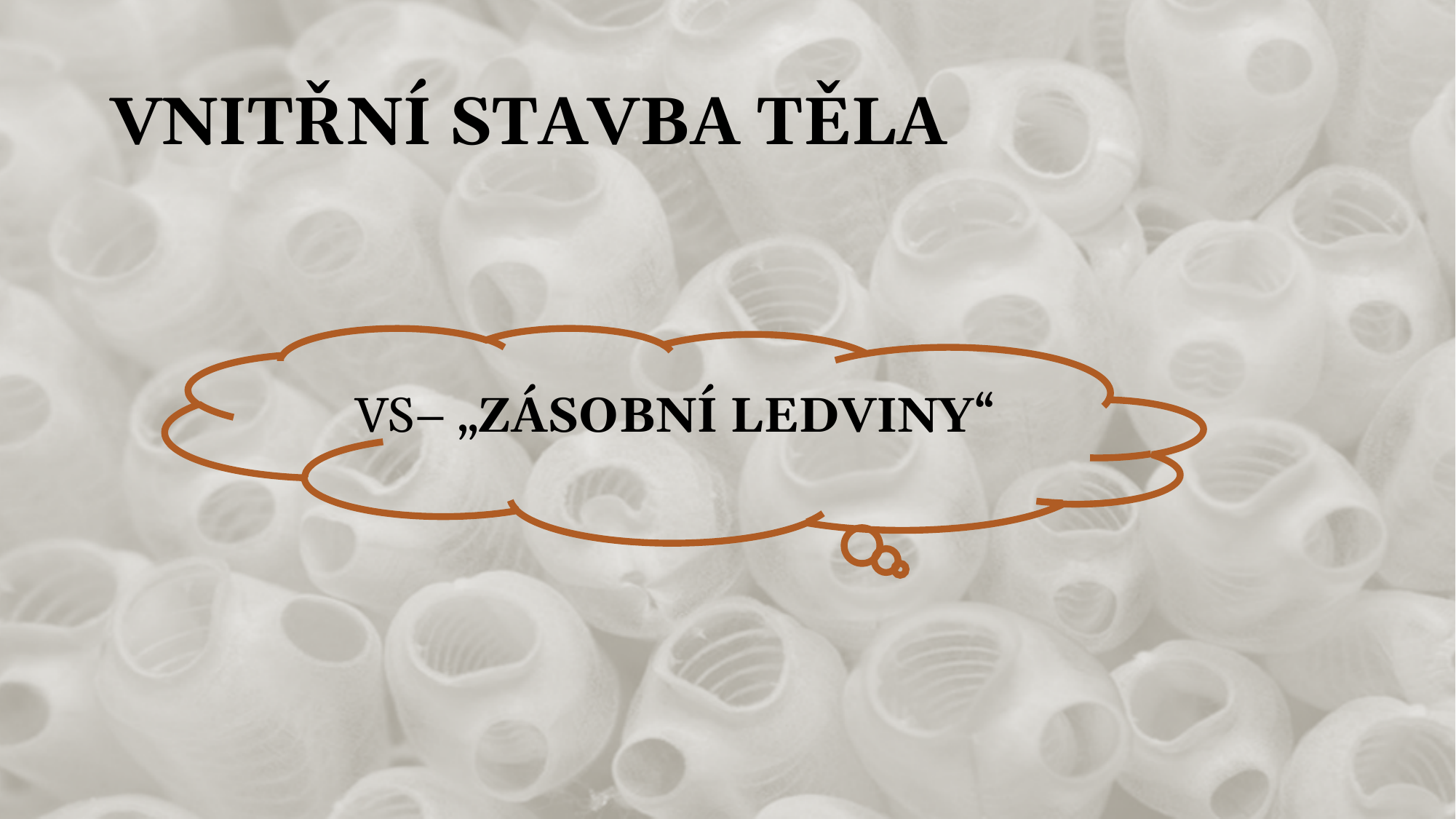

# VNITŘNÍ STAVBA TĚLA

VS– „ZÁSOBNÍ LEDVINY“